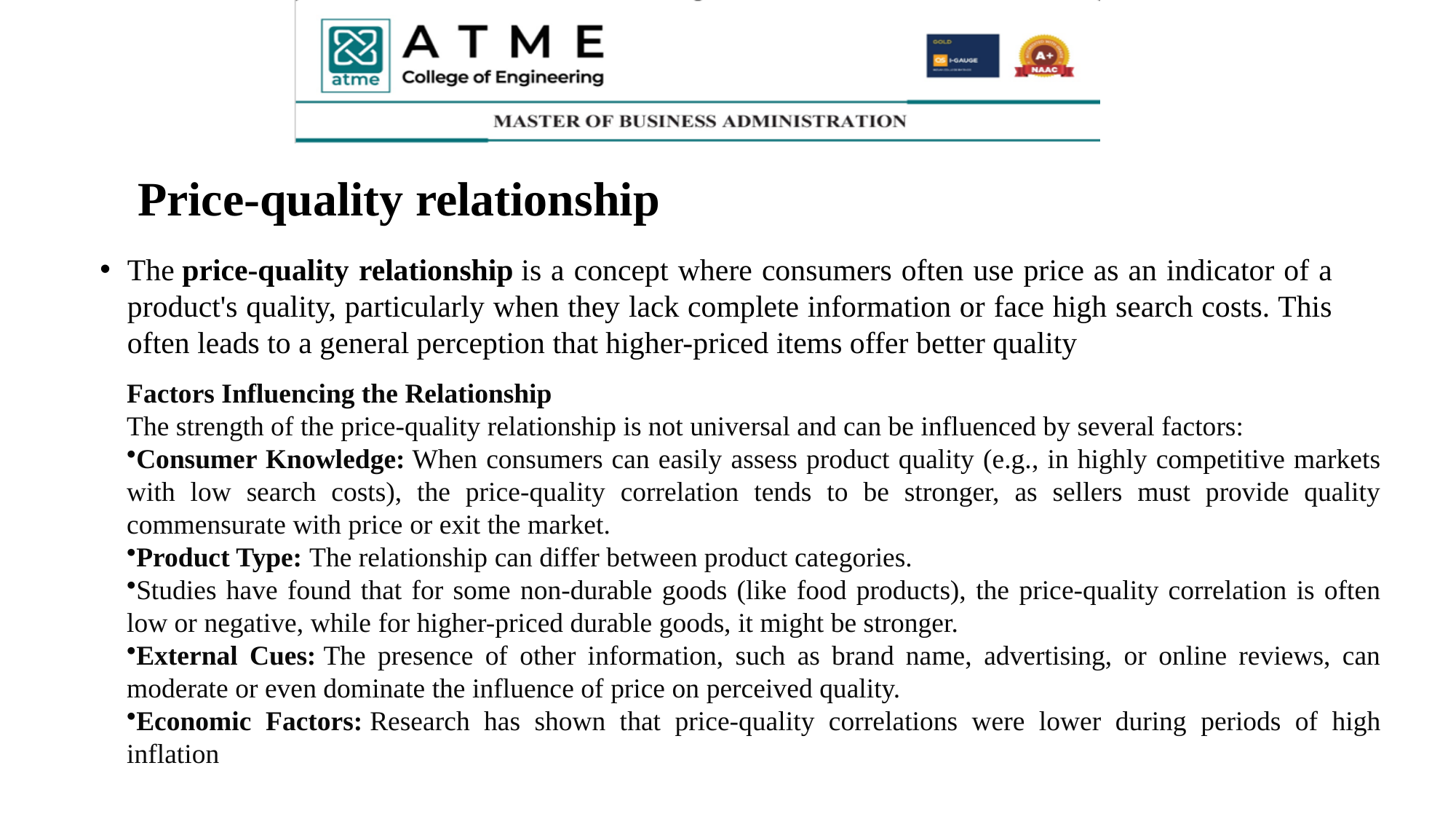

# Price-quality relationship
The price-quality relationship is a concept where consumers often use price as an indicator of a product's quality, particularly when they lack complete information or face high search costs. This often leads to a general perception that higher-priced items offer better quality

Factors Influencing the Relationship
The strength of the price-quality relationship is not universal and can be influenced by several factors:
Consumer Knowledge: When consumers can easily assess product quality (e.g., in highly competitive markets with low search costs), the price-quality correlation tends to be stronger, as sellers must provide quality commensurate with price or exit the market.
Product Type: The relationship can differ between product categories.
Studies have found that for some non-durable goods (like food products), the price-quality correlation is often low or negative, while for higher-priced durable goods, it might be stronger.
External Cues: The presence of other information, such as brand name, advertising, or online reviews, can moderate or even dominate the influence of price on perceived quality.
Economic Factors: Research has shown that price-quality correlations were lower during periods of high inflation